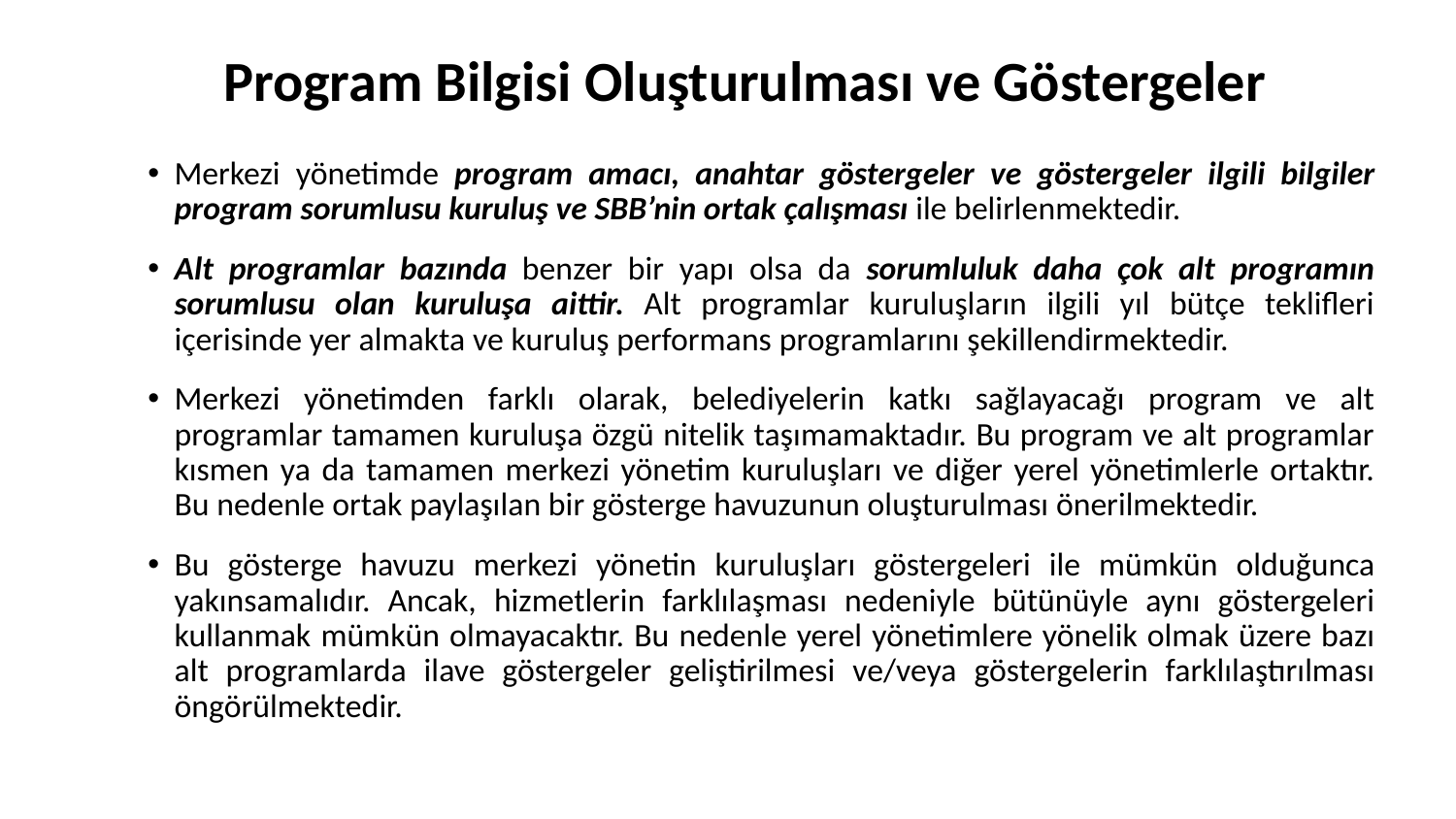

# Program Bilgisi Oluşturulması ve Göstergeler
Merkezi yönetimde program amacı, anahtar göstergeler ve göstergeler ilgili bilgiler program sorumlusu kuruluş ve SBB’nin ortak çalışması ile belirlenmektedir.
Alt programlar bazında benzer bir yapı olsa da sorumluluk daha çok alt programın sorumlusu olan kuruluşa aittir. Alt programlar kuruluşların ilgili yıl bütçe teklifleri içerisinde yer almakta ve kuruluş performans programlarını şekillendirmektedir.
Merkezi yönetimden farklı olarak, belediyelerin katkı sağlayacağı program ve alt programlar tamamen kuruluşa özgü nitelik taşımamaktadır. Bu program ve alt programlar kısmen ya da tamamen merkezi yönetim kuruluşları ve diğer yerel yönetimlerle ortaktır. Bu nedenle ortak paylaşılan bir gösterge havuzunun oluşturulması önerilmektedir.
Bu gösterge havuzu merkezi yönetin kuruluşları göstergeleri ile mümkün olduğunca yakınsamalıdır. Ancak, hizmetlerin farklılaşması nedeniyle bütünüyle aynı göstergeleri kullanmak mümkün olmayacaktır. Bu nedenle yerel yönetimlere yönelik olmak üzere bazı alt programlarda ilave göstergeler geliştirilmesi ve/veya göstergelerin farklılaştırılması öngörülmektedir.